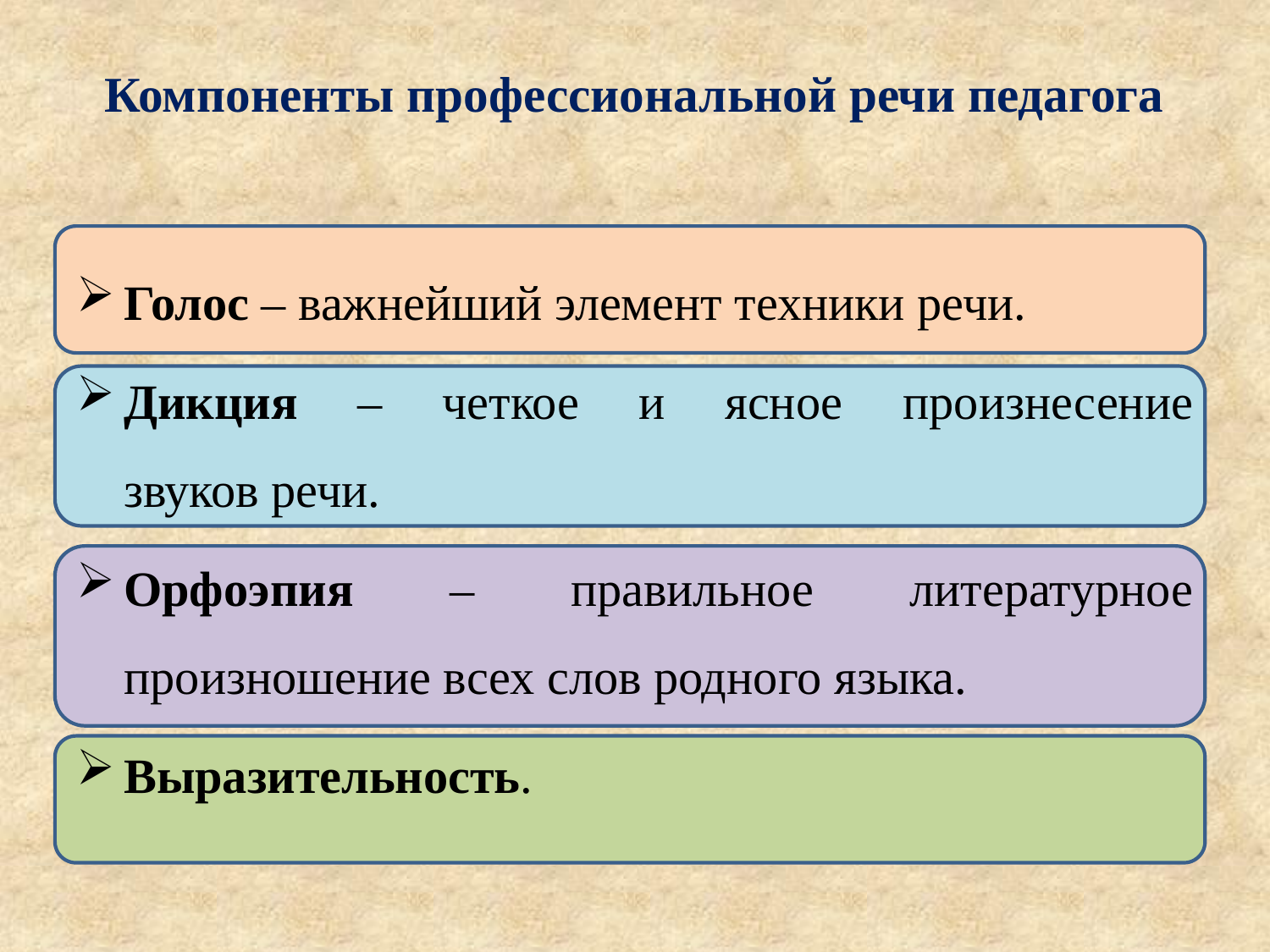

# Компоненты профессиональной речи педагога

Голос – важнейший элемент техники речи.
Дикция – четкое и ясное произнесение звуков речи.
Орфоэпия – правильное литературное произношение всех слов родного языка.
Выразительность.